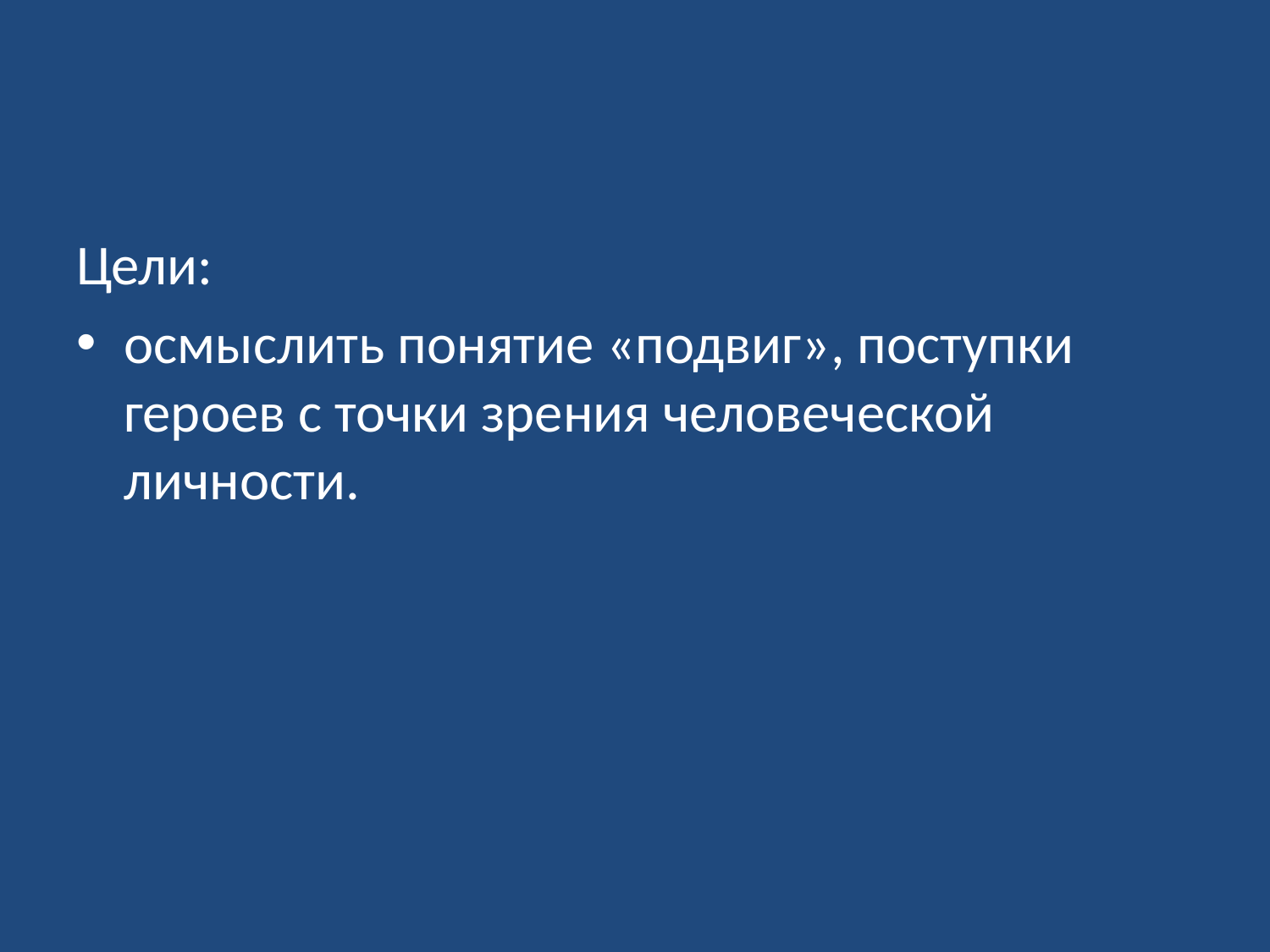

#
Цели:
осмыслить понятие «подвиг», поступки героев с точки зрения человеческой личности.